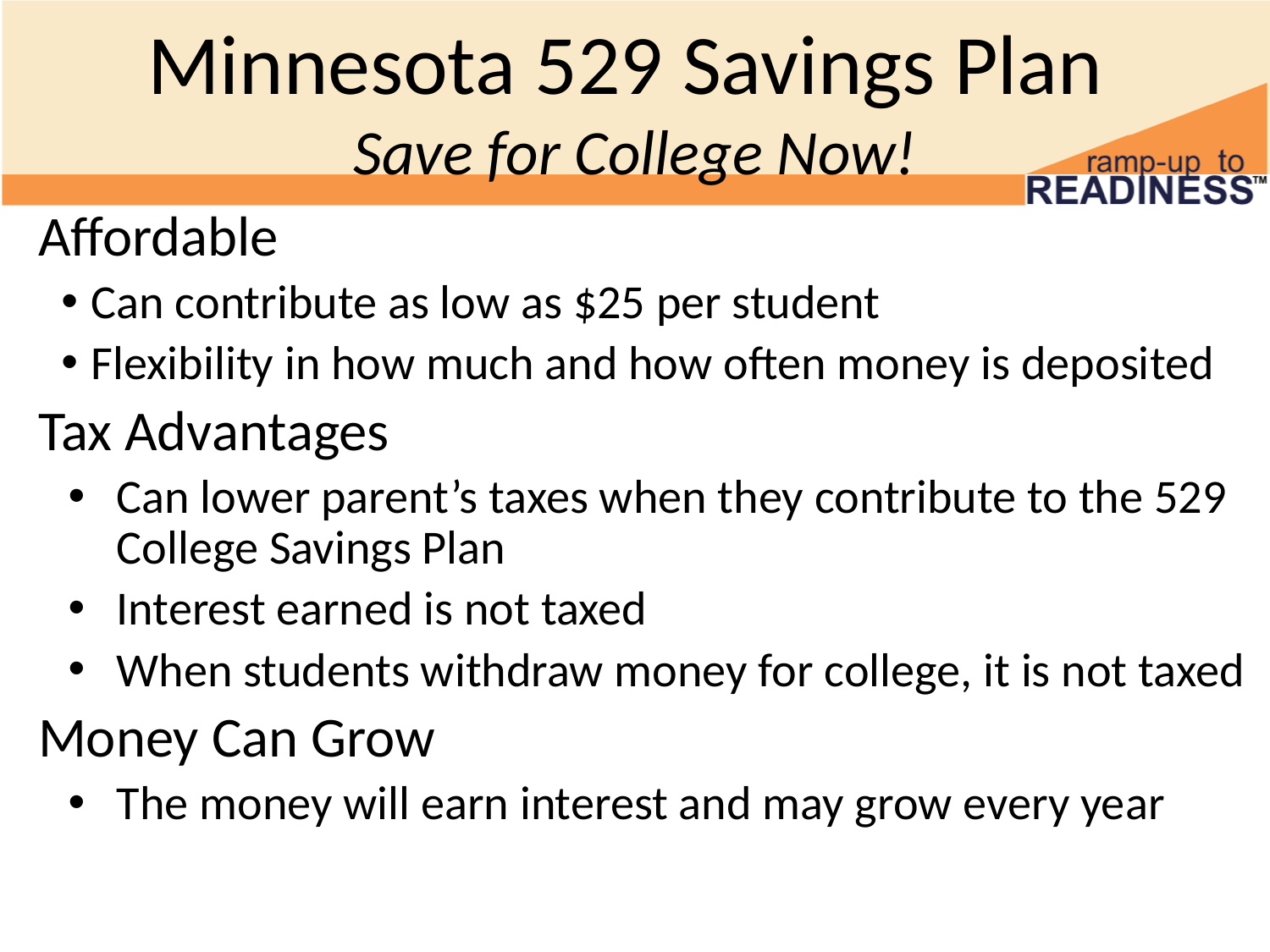

# Minnesota 529 Savings Plan Save for College Now!
  Affordable
Can contribute as low as $25 per student
Flexibility in how much and how often money is deposited
  Tax Advantages
Can lower parent’s taxes when they contribute to the 529 College Savings Plan
Interest earned is not taxed
When students withdraw money for college, it is not taxed
  Money Can Grow
The money will earn interest and may grow every year